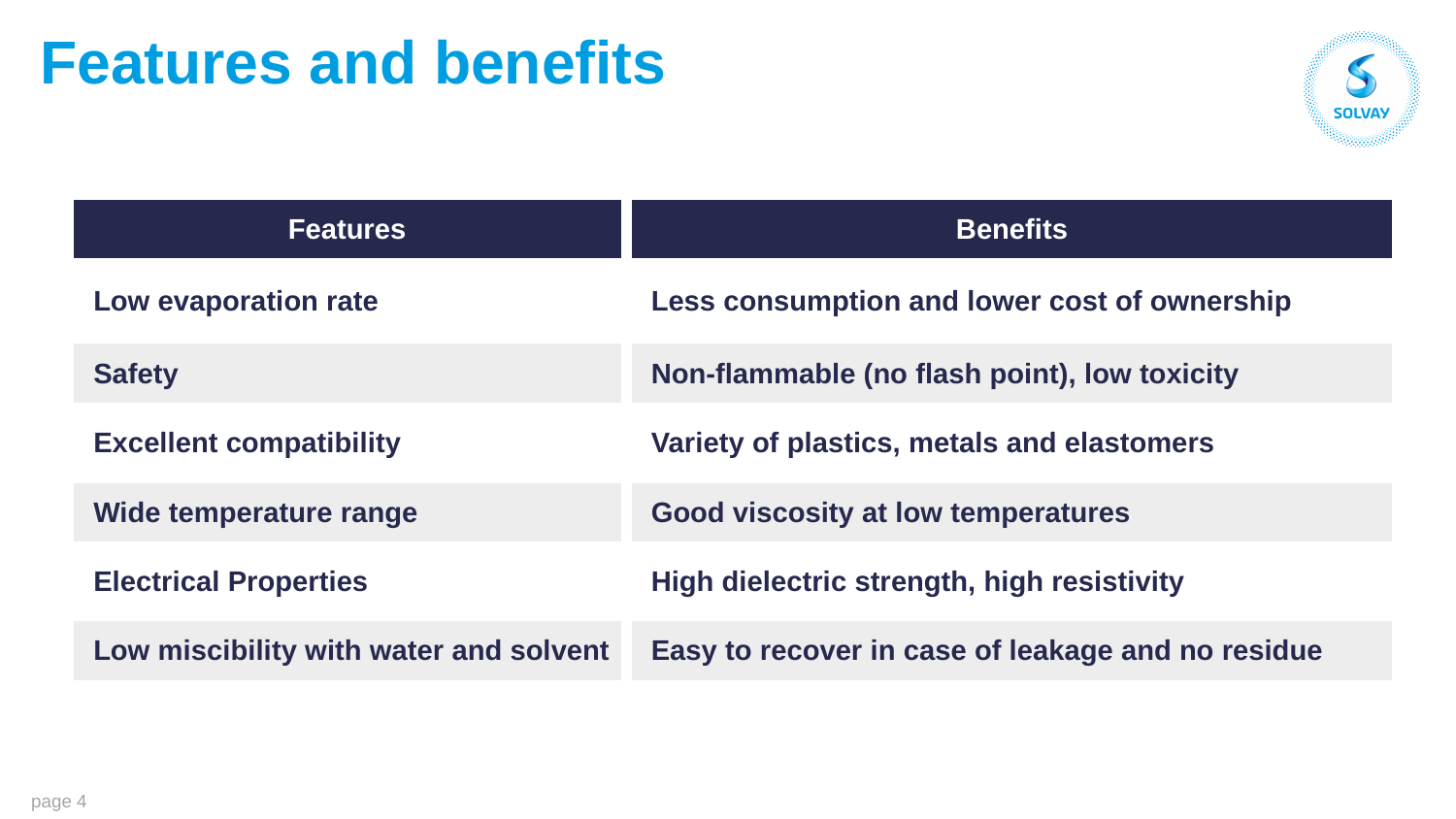

# Features and benefits
| Features | Benefits |
| --- | --- |
| Low evaporation rate | Less consumption and lower cost of ownership |
| Safety | Non-flammable (no flash point), low toxicity |
| Excellent compatibility | Variety of plastics, metals and elastomers |
| Wide temperature range | Good viscosity at low temperatures |
| Electrical Properties | High dielectric strength, high resistivity |
| Low miscibility with water and solvent | Easy to recover in case of leakage and no residue |
page 4